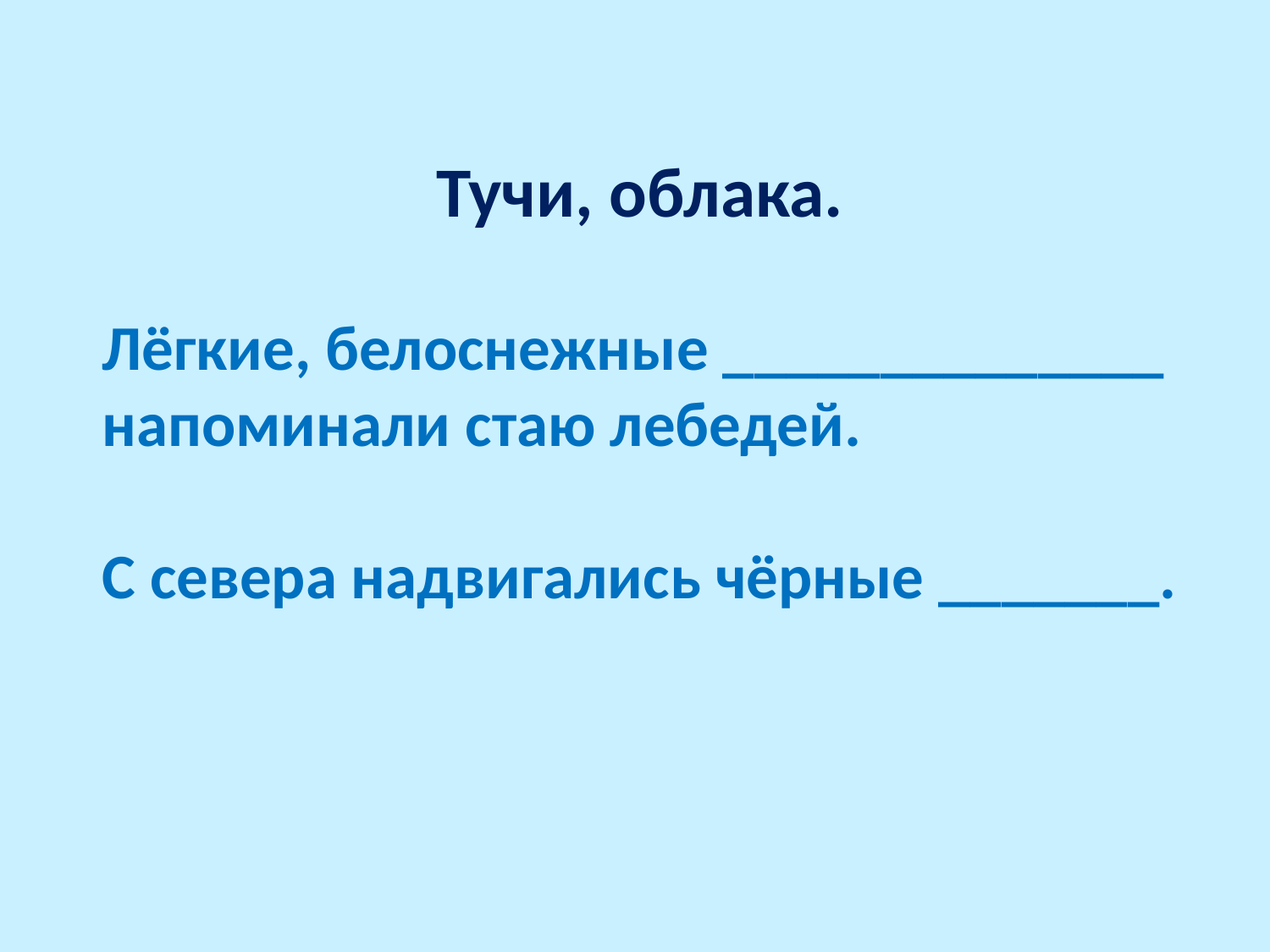

Тучи, облака.

Лёгкие, белоснежные ______________ напоминали стаю лебедей.

С севера надвигались чёрные _______.